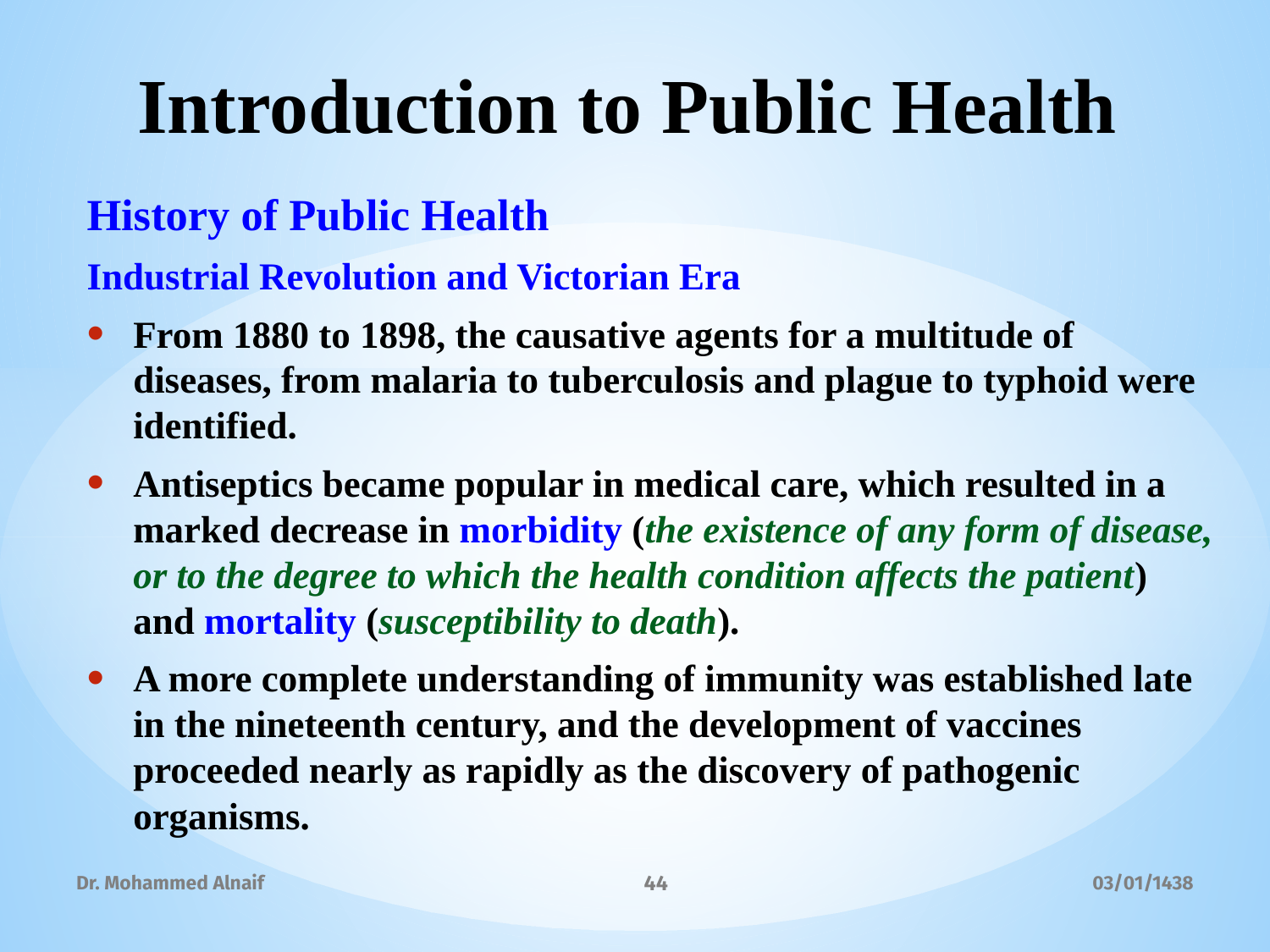

# Introduction to Public Health
History of Public Health
Industrial Revolution and Victorian Era
From 1880 to 1898, the causative agents for a multitude of diseases, from malaria to tuberculosis and plague to typhoid were identified.
Antiseptics became popular in medical care, which resulted in a marked decrease in morbidity (the existence of any form of disease, or to the degree to which the health condition affects the patient) and mortality (susceptibility to death).
A more complete understanding of immunity was established late in the nineteenth century, and the development of vaccines proceeded nearly as rapidly as the discovery of pathogenic organisms.
Dr. Mohammed Alnaif
44
03/01/1438